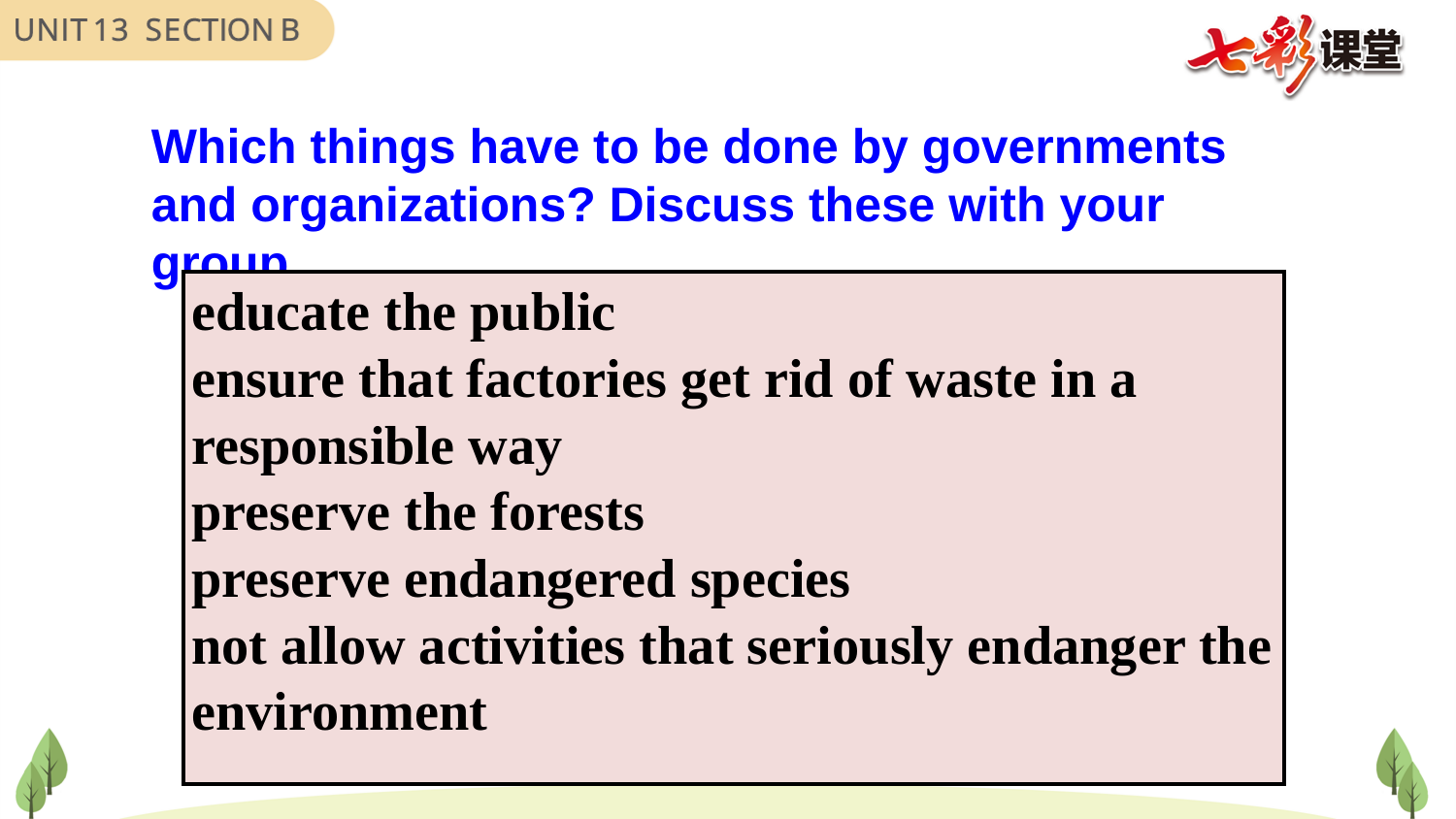

Which things have to be done by governments and organizations? Discuss these with your group.
| educate the public ensure that factories get rid of waste in a responsible way preserve the forests preserve endangered species not allow activities that seriously endanger the environment |
| --- |